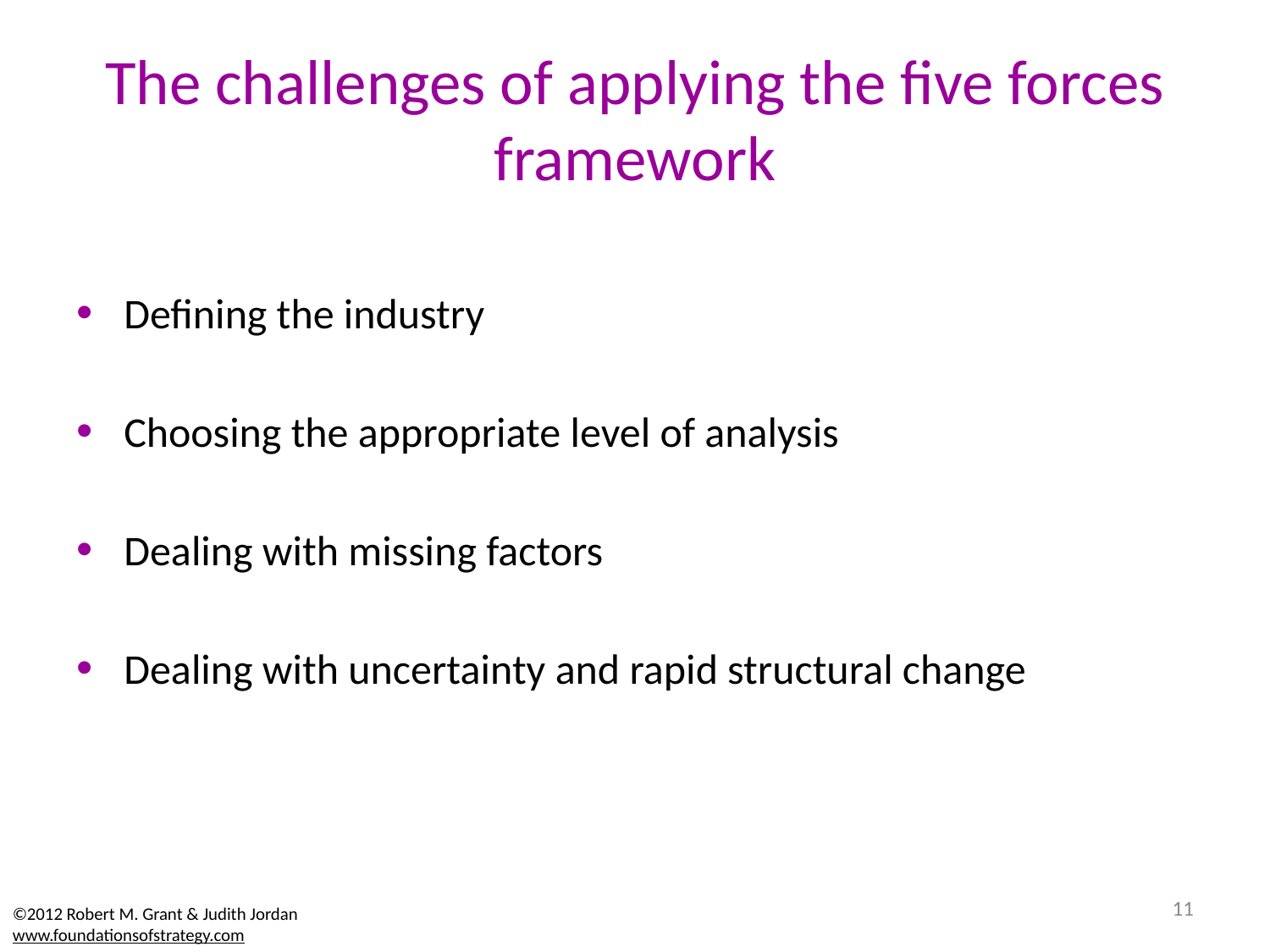

# The challenges of applying the five forces framework
Defining the industry

Choosing the appropriate level of analysis

Dealing with missing factors

Dealing with uncertainty and rapid structural change

11
©2012 Robert M. Grant & Judith Jordan
www.foundationsofstrategy.com